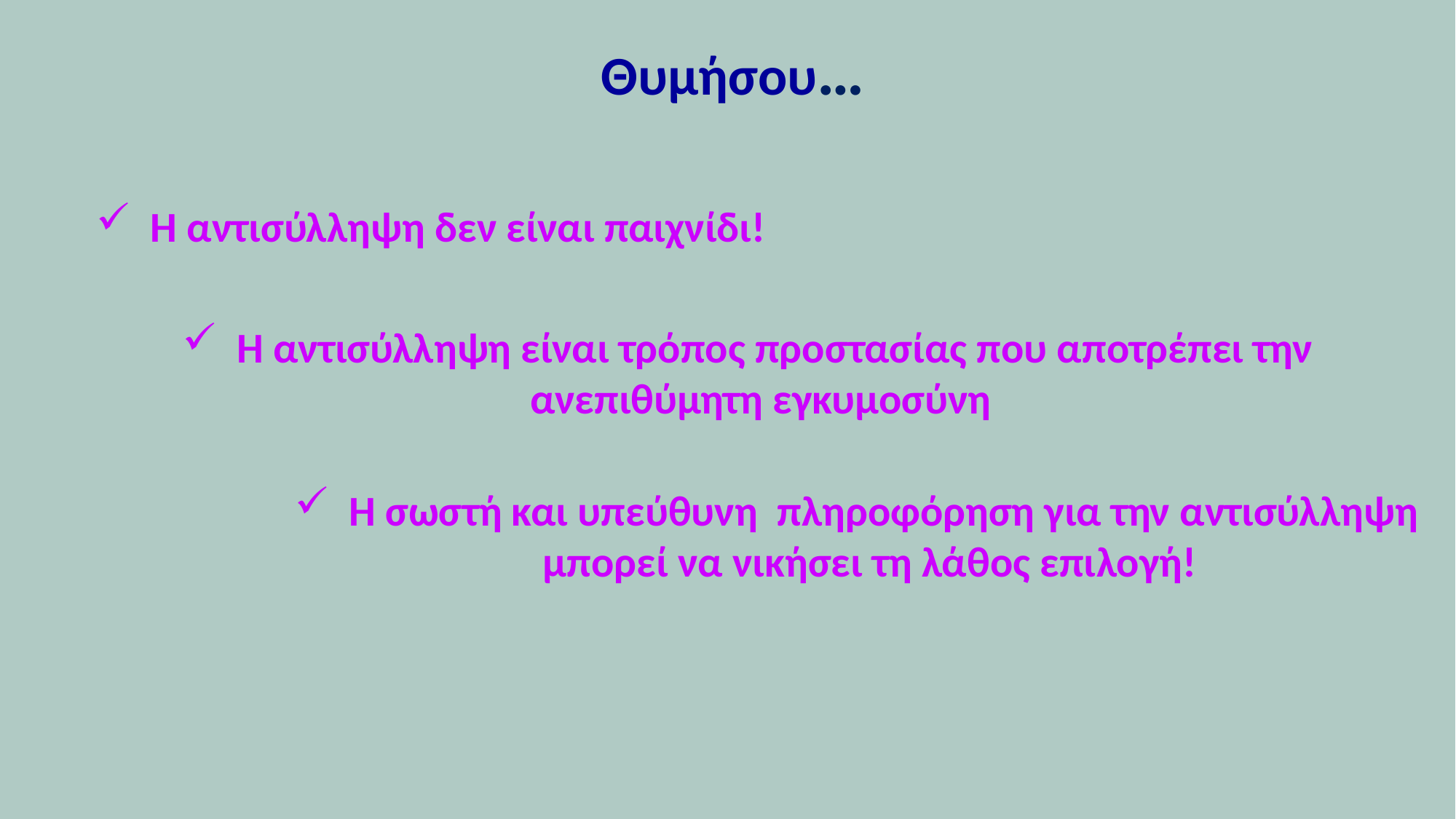

# Θυμήσου…
  Η αντισύλληψη δεν είναι παιχνίδι!
  Η αντισύλληψη είναι τρόπος προστασίας που αποτρέπει την ανεπιθύμητη εγκυμοσύνη
  Η σωστή και υπεύθυνη  πληροφόρηση για την αντισύλληψη μπορεί να νικήσει τη λάθος επιλογή!